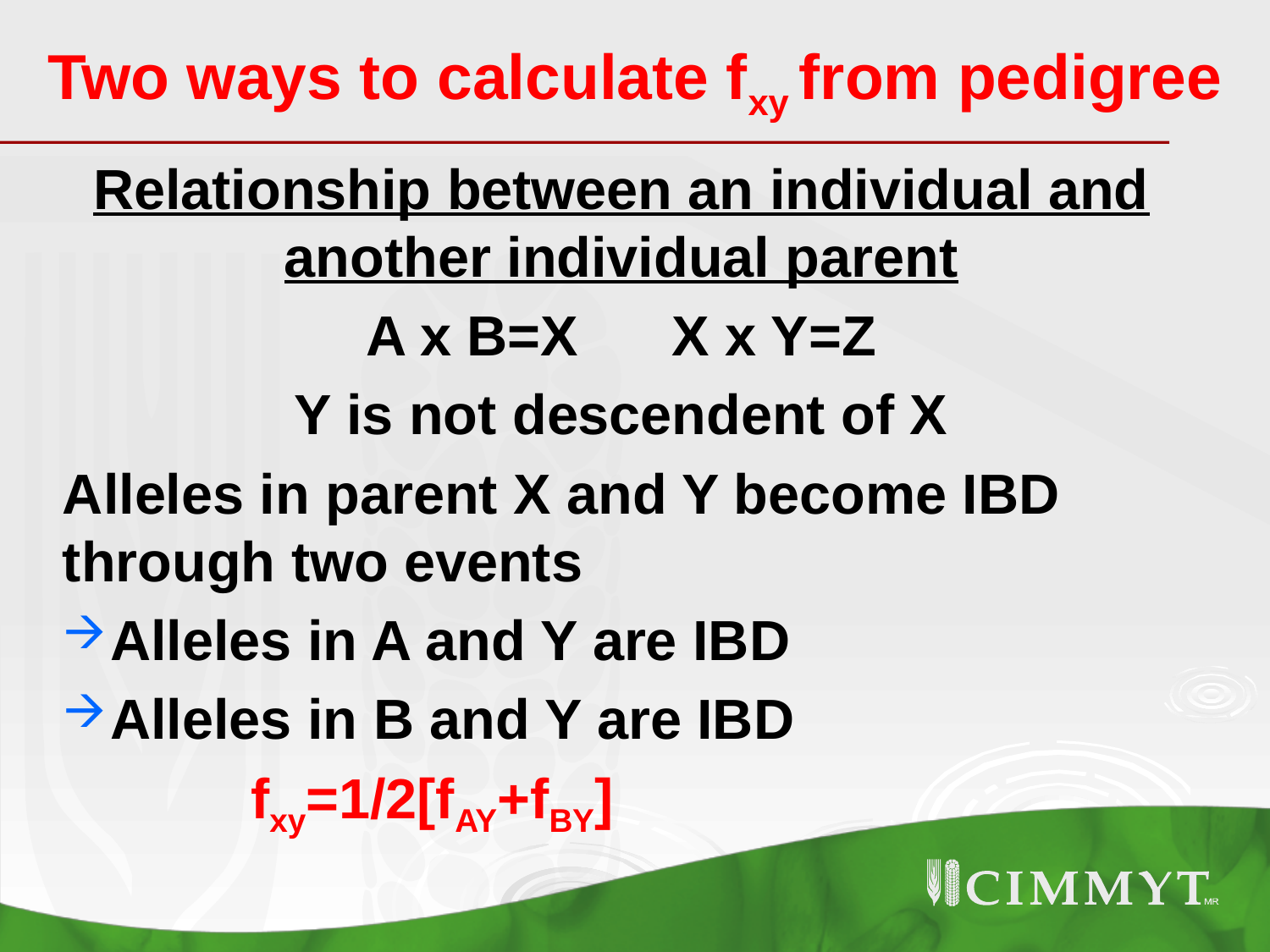

# Two ways to calculate fxy from pedigree
Relationship between an individual and another individual parent
 A x B=X      X x Y=Z
Y is not descendent of X
Alleles in parent X and Y become IBD through two events
Alleles in A and Y are IBD
Alleles in B and Y are IBD
            fxy=1/2[fAY+fBY]